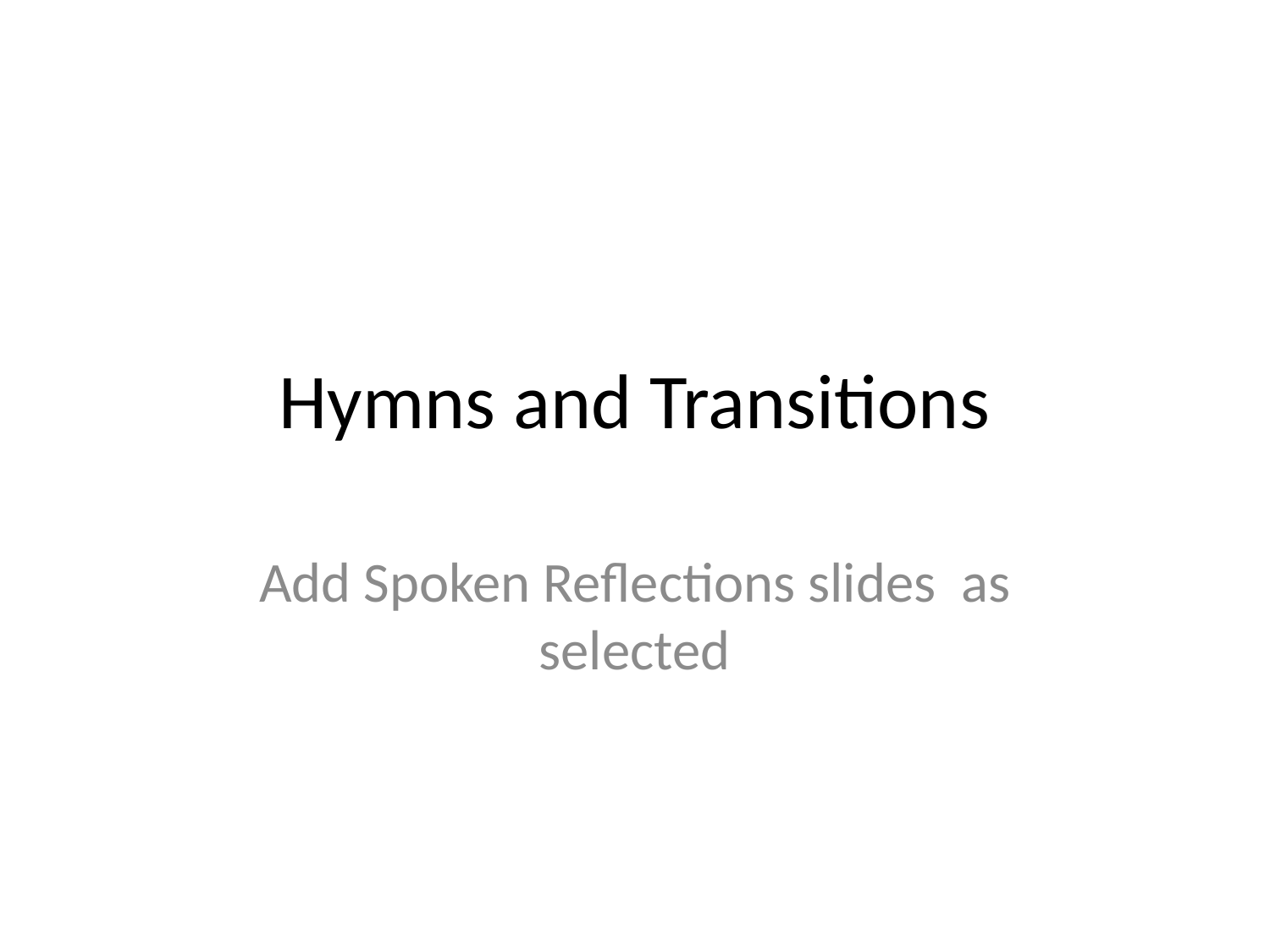

# Hymns and Transitions
Add Spoken Reflections slides  as selected